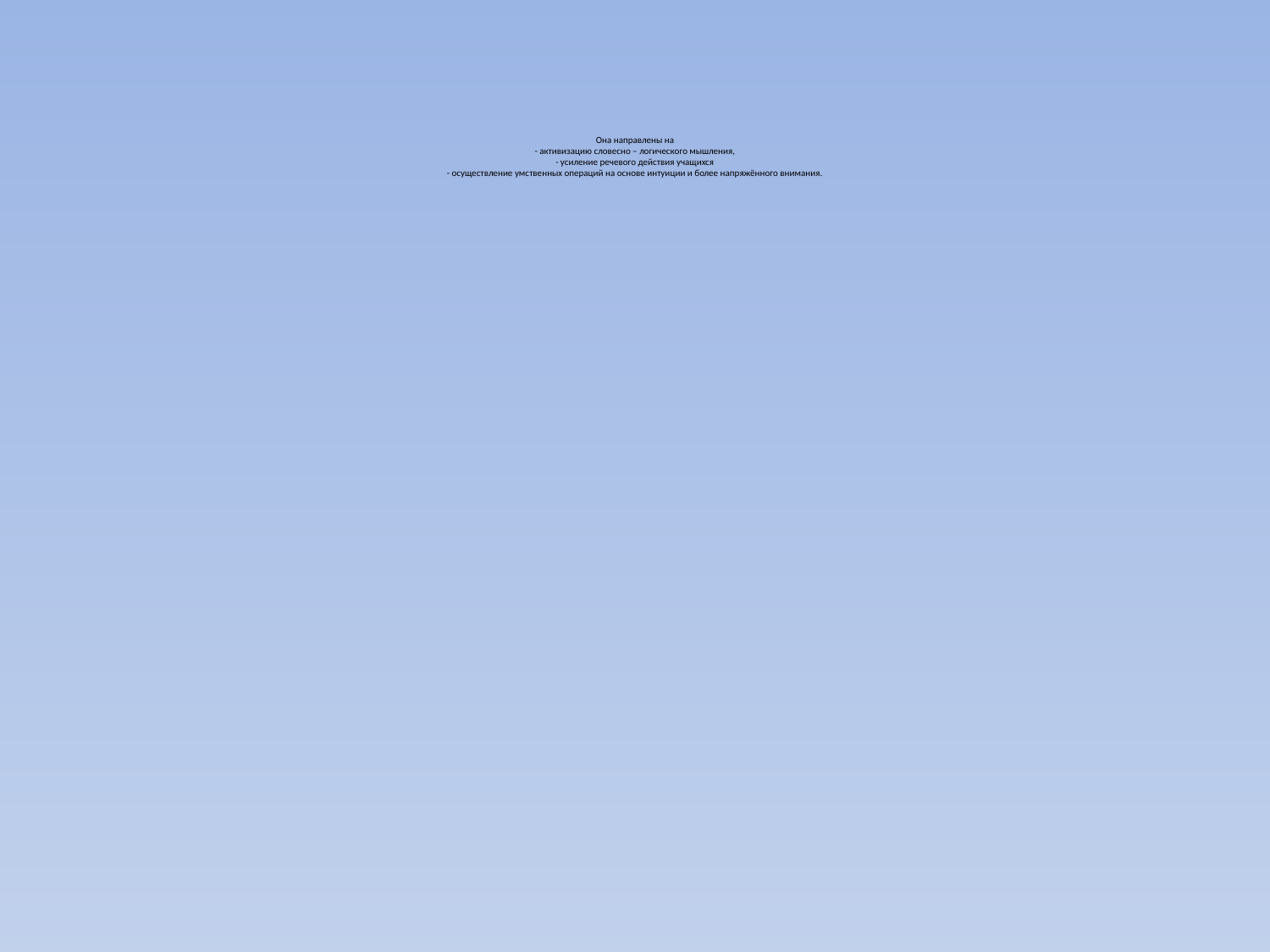

# Она направлены на - активизацию словесно – логического мышления, - усиление речевого действия учащихся - осуществление умственных операций на основе интуиции и более напряжённого внимания.